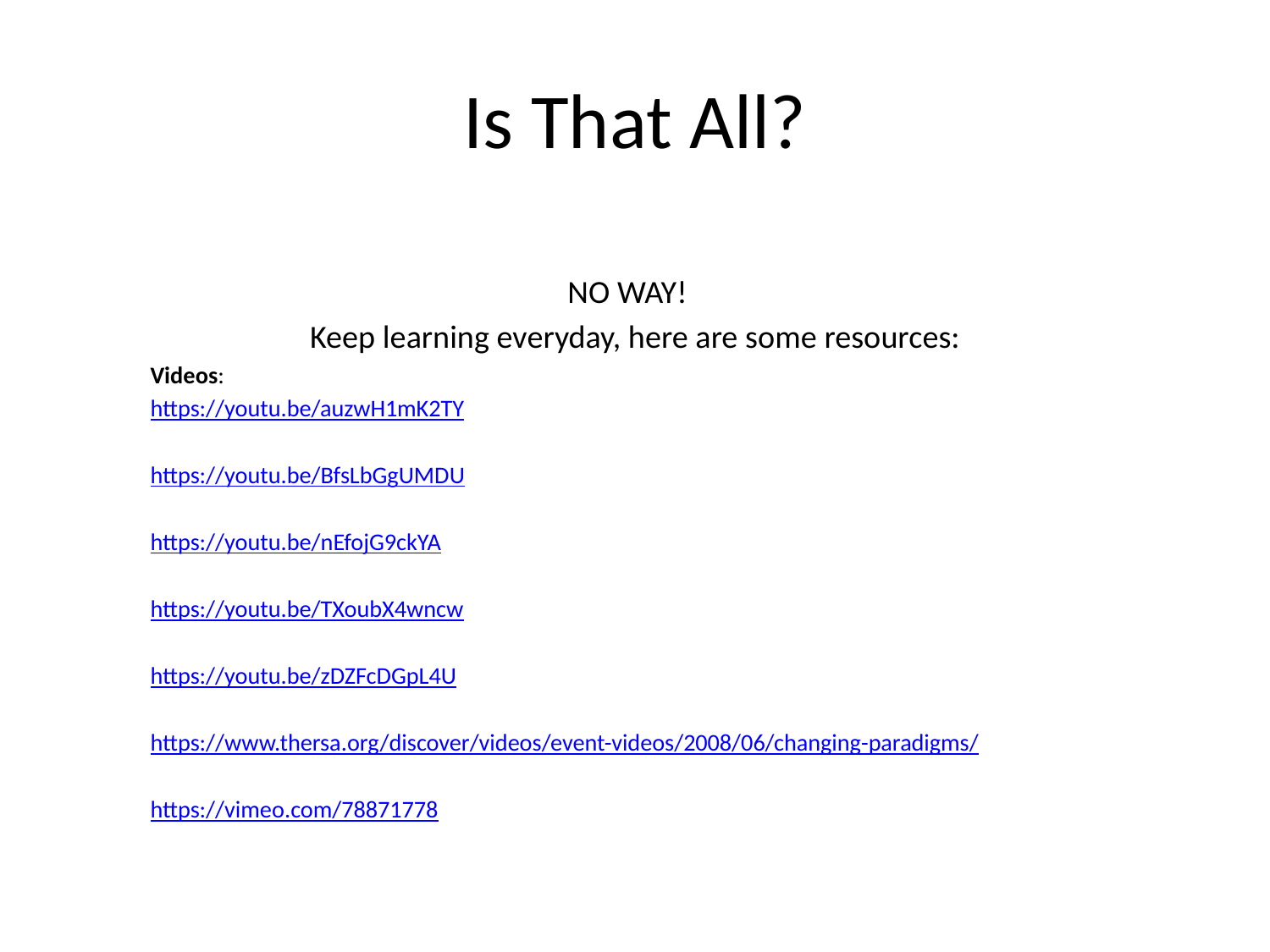

# Is That All?
NO WAY!
Keep learning everyday, here are some resources:
Videos:
https://youtu.be/auzwH1mK2TY

https://youtu.be/BfsLbGgUMDU

https://youtu.be/nEfojG9ckYA

https://youtu.be/TXoubX4wncw

https://youtu.be/zDZFcDGpL4U

https://www.thersa.org/discover/videos/event-videos/2008/06/changing-paradigms/

https://vimeo.com/78871778